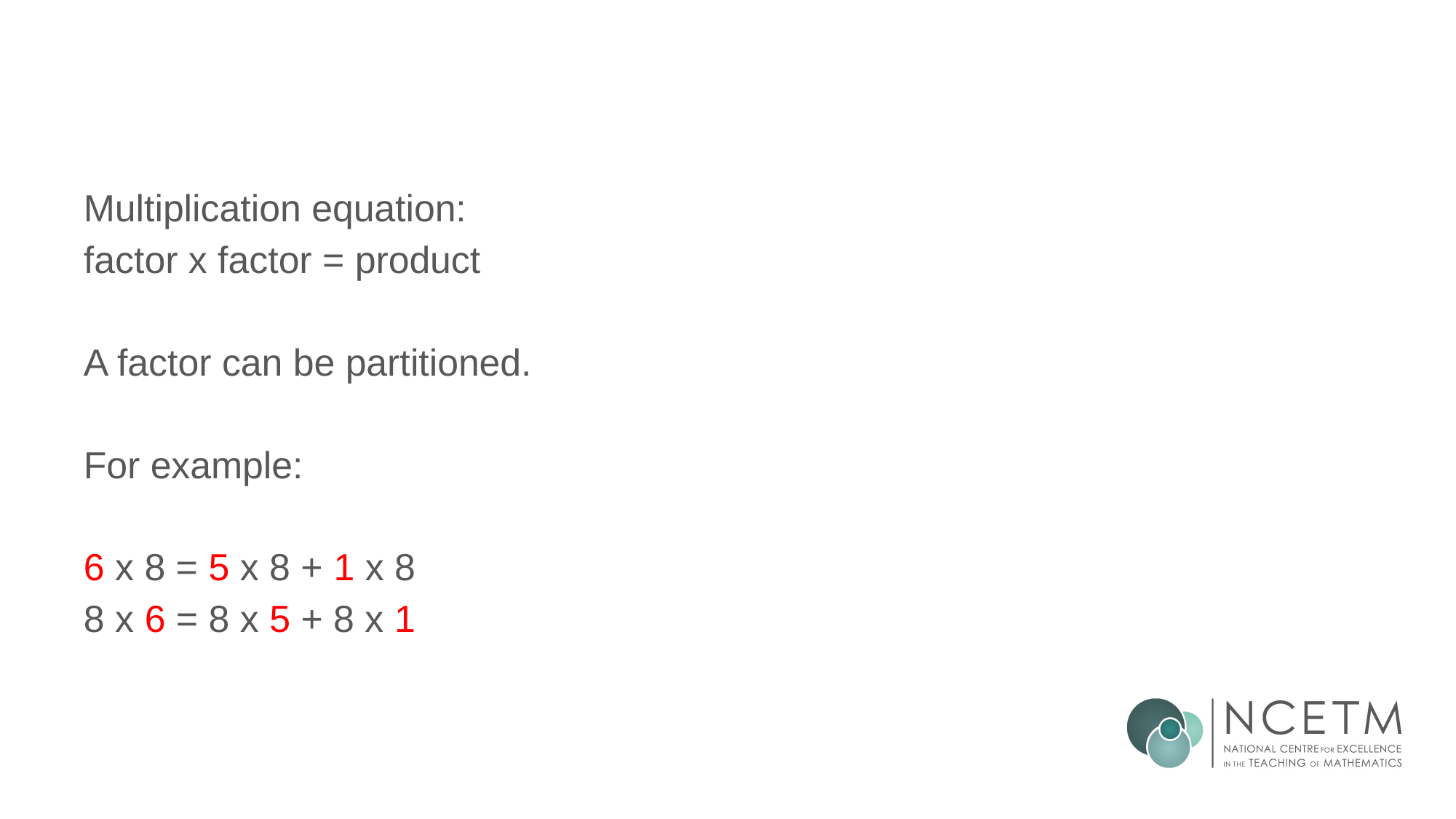

Multiplication equation:
factor x factor = product

A factor can be partitioned.

For example:

6 x 8 = 5 x 8 + 1 x 8
8 x 6 = 8 x 5 + 8 x 1